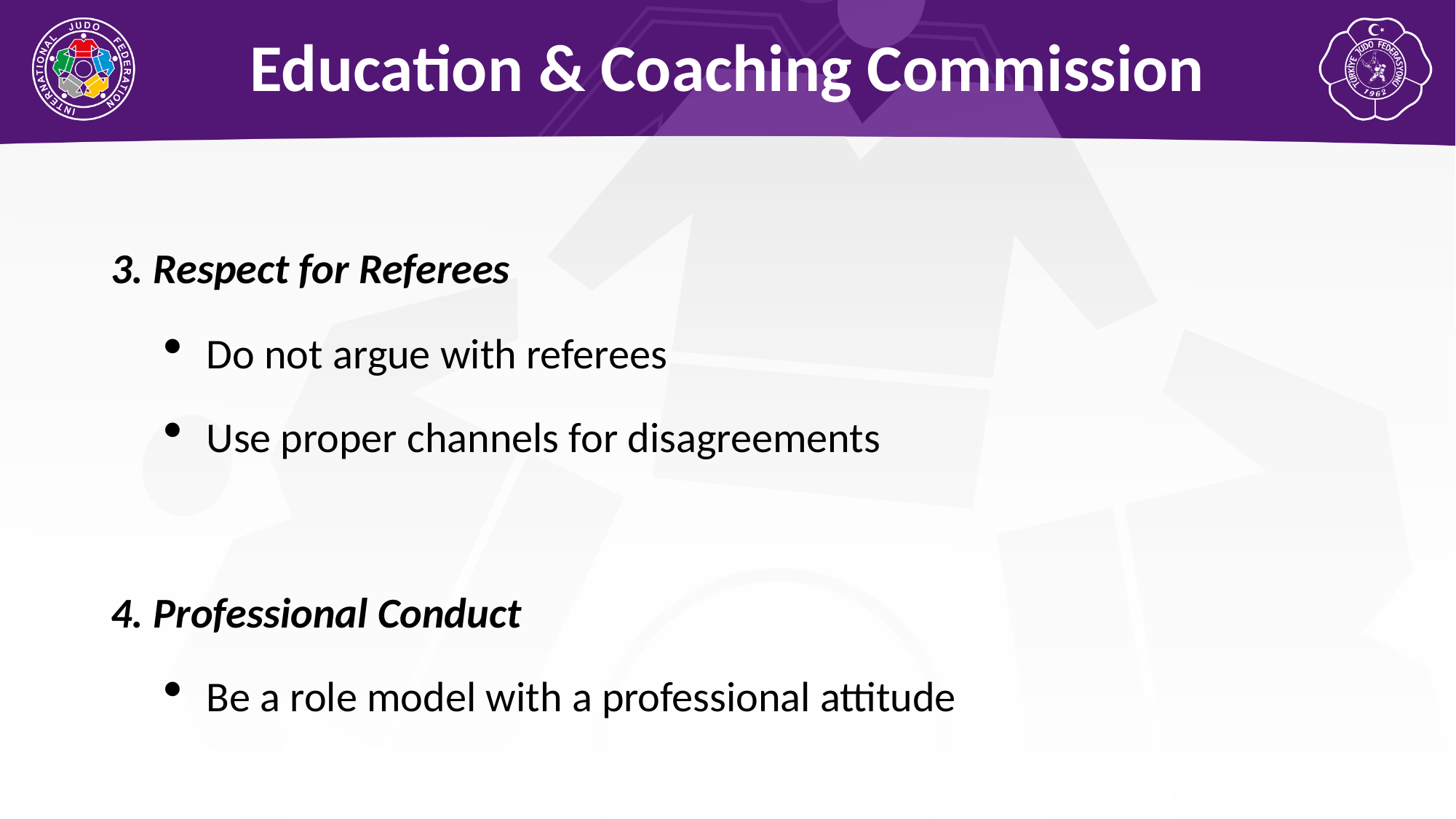

Education & Coaching Commission
3. Respect for Referees
Do not argue with referees
Use proper channels for disagreements

4. Professional Conduct
Be a role model with a professional attitude